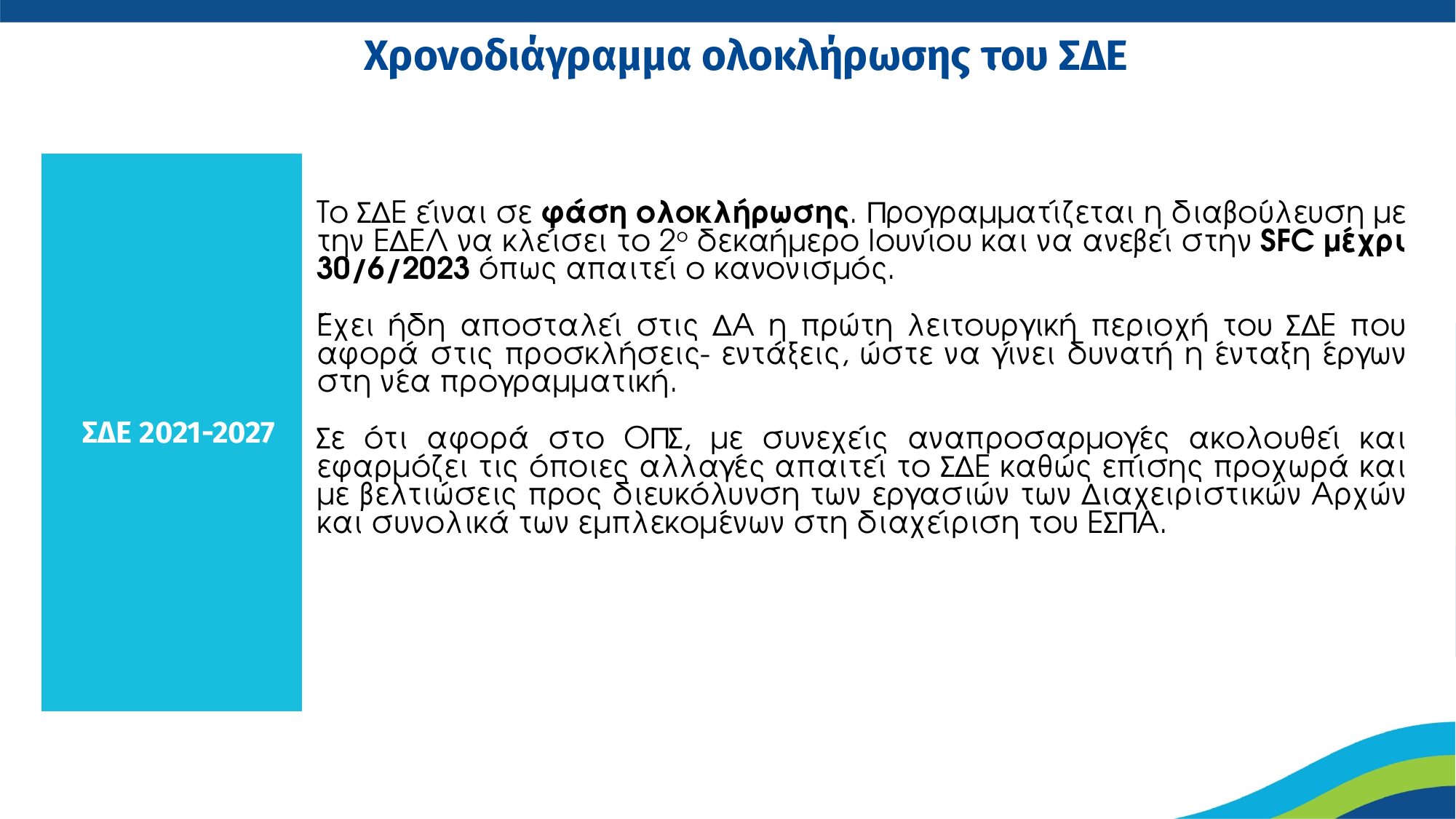

# Χρονοδιάγραμμα ολοκλήρωσης του ΣΔΕ
| ΣΔΕ 2021-2027 | Το ΣΔΕ είναι σε φάση ολοκλήρωσης. Προγραμματίζεται η διαβούλευση με την ΕΔΕΛ να κλείσει το 2ο δεκαήμερο Ιουνίου και να ανεβεί στην SFC μέχρι 30/6/2023 όπως απαιτεί ο κανονισμός. Έχει ήδη αποσταλεί στις ΔΑ η πρώτη λειτουργική περιοχή του ΣΔΕ που αφορά στις προσκλήσεις- εντάξεις, ώστε να γίνει δυνατή η ένταξη έργων στη νέα προγραμματική. Σε ότι αφορά στο ΟΠΣ, με συνεχείς αναπροσαρμογές ακολουθεί και εφαρμόζει τις όποιες αλλαγές απαιτεί το ΣΔΕ καθώς επίσης προχωρά και με βελτιώσεις προς διευκόλυνση των εργασιών των Διαχειριστικών Αρχών και συνολικά των εμπλεκομένων στη διαχείριση του ΕΣΠΑ. |
| --- | --- |